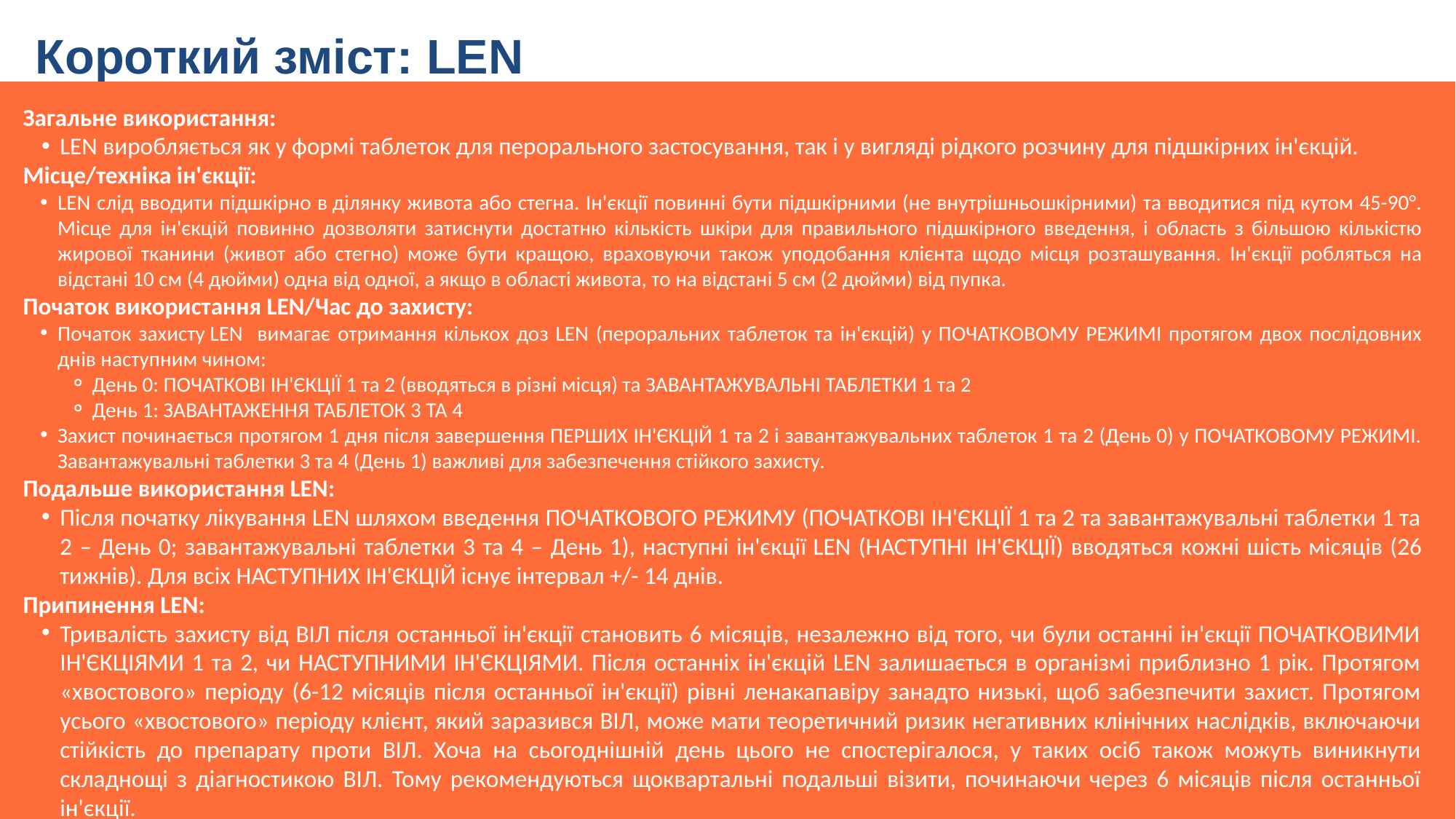

Короткий зміст: LEN

Загальне використання:
LEN виробляється як у формі таблеток для перорального застосування, так і у вигляді рідкого розчину для підшкірних ін'єкцій.
Місце/техніка ін'єкції:
LEN слід вводити підшкірно в ділянку живота або стегна. Ін'єкції повинні бути підшкірними (не внутрішньошкірними) та вводитися під кутом 45-90°. Місце для ін'єкцій повинно дозволяти затиснути достатню кількість шкіри для правильного підшкірного введення, і область з більшою кількістю жирової тканини (живот або стегно) може бути кращою, враховуючи також уподобання клієнта щодо місця розташування. Ін'єкції робляться на відстані 10 см (4 дюйми) одна від одної, а якщо в області живота, то на відстані 5 см (2 дюйми) від пупка.
Початок використання LEN/Час до захисту:
Початок захисту LEN  вимагає отримання кількох доз LEN (пероральних таблеток та ін'єкцій) у ПОЧАТКОВОМУ РЕЖИМІ протягом двох послідовних днів наступним чином:
День 0: ПОЧАТКОВІ ІН'ЄКЦІЇ 1 та 2 (вводяться в різні місця) та ЗАВАНТАЖУВАЛЬНІ ТАБЛЕТКИ 1 та 2
День 1: ЗАВАНТАЖЕННЯ ТАБЛЕТОК 3 ТА 4
Захист починається протягом 1 дня після завершення ПЕРШИХ ІН'ЄКЦІЙ 1 та 2 і завантажувальних таблеток 1 та 2 (День 0) у ПОЧАТКОВОМУ РЕЖИМІ. Завантажувальні таблетки 3 та 4 (День 1) важливі для забезпечення стійкого захисту.
Подальше використання LEN:
Після початку лікування LEN шляхом введення ПОЧАТКОВОГО РЕЖИМУ (ПОЧАТКОВІ ІН'ЄКЦІЇ 1 та 2 та завантажувальні таблетки 1 та 2 – День 0; завантажувальні таблетки 3 та 4 – День 1), наступні ін'єкції LEN (НАСТУПНІ ІН'ЄКЦІЇ) вводяться кожні шість місяців (26 тижнів). Для всіх НАСТУПНИХ ІН'ЄКЦІЙ існує інтервал +/- 14 днів.
Припинення LEN:
Тривалість захисту від ВІЛ після останньої ін'єкції становить 6 місяців, незалежно від того, чи були останні ін'єкції ПОЧАТКОВИМИ ІН'ЄКЦІЯМИ 1 та 2, чи НАСТУПНИМИ ІН'ЄКЦІЯМИ. Після останніх ін'єкцій LEN залишається в організмі приблизно 1 рік. Протягом «хвостового» періоду (6-12 місяців після останньої ін'єкції) рівні ленакапавіру занадто низькі, щоб забезпечити захист. Протягом усього «хвостового» періоду клієнт, який заразився ВІЛ, може мати теоретичний ризик негативних клінічних наслідків, включаючи стійкість до препарату проти ВІЛ. Хоча на сьогоднішній день цього не спостерігалося, у таких осіб також можуть виникнути складнощі з діагностикою ВІЛ. Тому рекомендуються щоквартальні подальші візити, починаючи через 6 місяців після останньої ін'єкції.